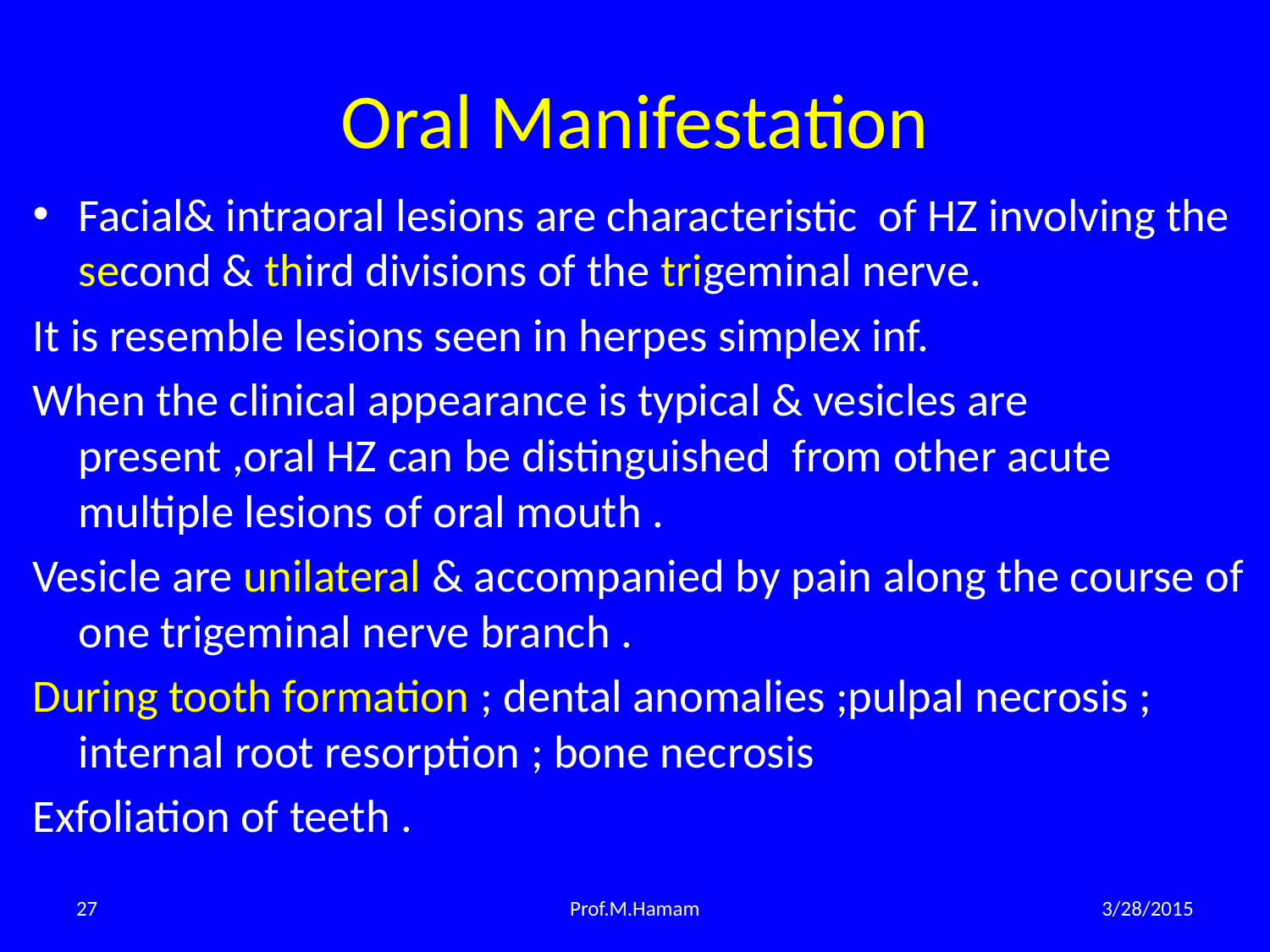

# Oral Manifestation
Facial& intraoral lesions are characteristic  of HZ involving the second & third divisions of the trigeminal nerve.
It is resemble lesions seen in herpes simplex inf.
When the clinical appearance is typical & vesicles are present ,oral HZ can be distinguished  from other acute multiple lesions of oral mouth .
Vesicle are unilateral & accompanied by pain along the course of one trigeminal nerve branch .
During tooth formation ; dental anomalies ;pulpal necrosis ; internal root resorption ; bone necrosis
Exfoliation of teeth .

27
Prof.M.Hamam
3/28/2015